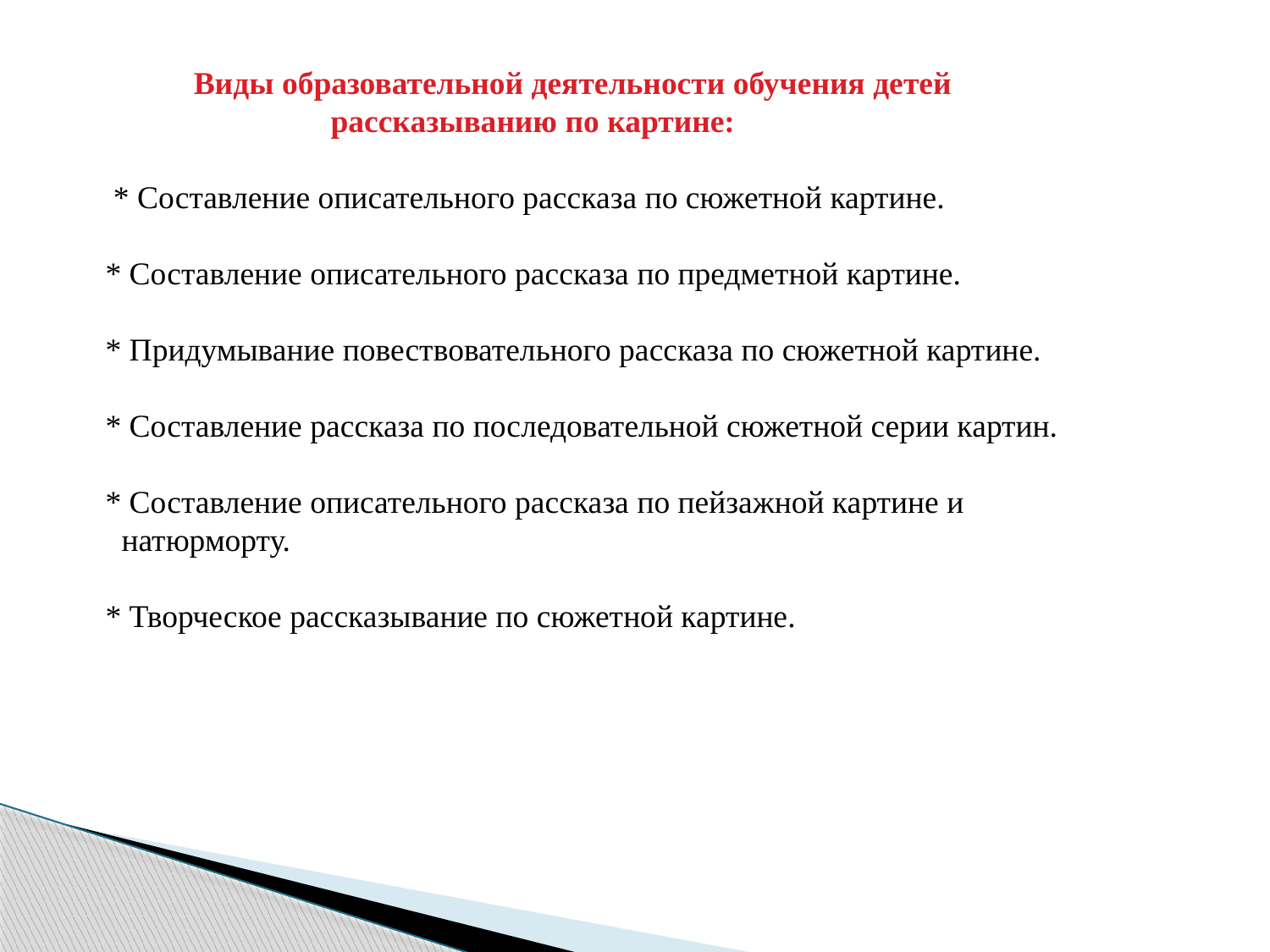

Виды образовательной деятельности обучения детей
                             рассказыванию по картине:

  * Составление описательного рассказа по сюжетной картине.

 * Составление описательного рассказа по предметной картине.

 * Придумывание повествовательного рассказа по сюжетной картине.

 * Составление рассказа по последовательной сюжетной серии картин.

 * Составление описательного рассказа по пейзажной картине и
   натюрморту.

 * Творческое рассказывание по сюжетной картине.